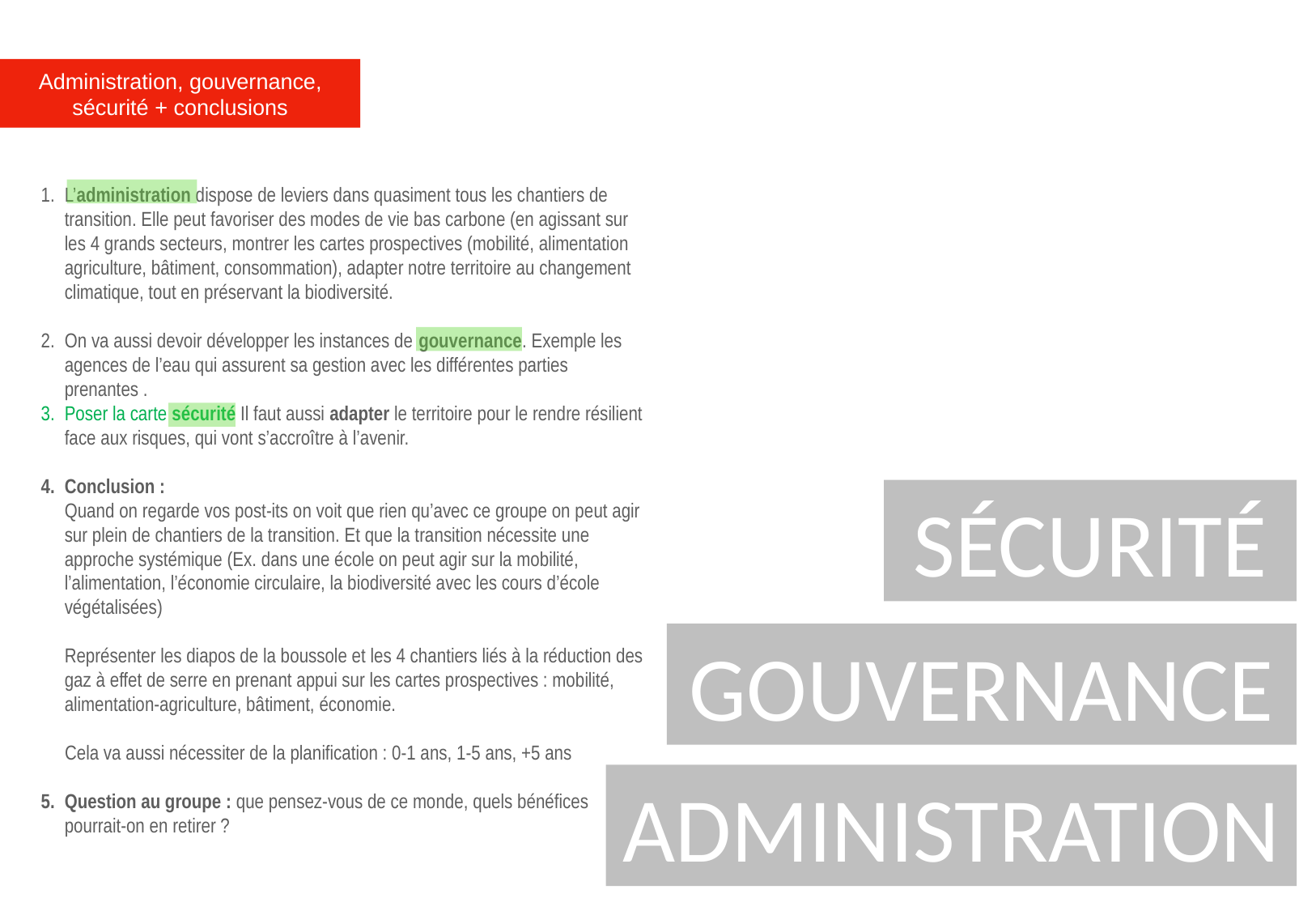

Administration, gouvernance, sécurité + conclusions
L’administration dispose de leviers dans quasiment tous les chantiers de transition. Elle peut favoriser des modes de vie bas carbone (en agissant sur les 4 grands secteurs, montrer les cartes prospectives (mobilité, alimentation agriculture, bâtiment, consommation), adapter notre territoire au changement climatique, tout en préservant la biodiversité.

On va aussi devoir développer les instances de gouvernance. Exemple les agences de l’eau qui assurent sa gestion avec les différentes parties prenantes .
Poser la carte sécurité Il faut aussi adapter le territoire pour le rendre résilient face aux risques, qui vont s’accroître à l’avenir.

Conclusion :
Quand on regarde vos post-its on voit que rien qu’avec ce groupe on peut agir sur plein de chantiers de la transition. Et que la transition nécessite une approche systémique (Ex. dans une école on peut agir sur la mobilité, l’alimentation, l’économie circulaire, la biodiversité avec les cours d’école végétalisées)
Représenter les diapos de la boussole et les 4 chantiers liés à la réduction des gaz à effet de serre en prenant appui sur les cartes prospectives : mobilité, alimentation-agriculture, bâtiment, économie.
Cela va aussi nécessiter de la planification : 0-1 ans, 1-5 ans, +5 ans

Question au groupe : que pensez-vous de ce monde, quels bénéfices pourrait-on en retirer ?

SÉCURITÉ
GOUVERNANCE
ADMINISTRATION